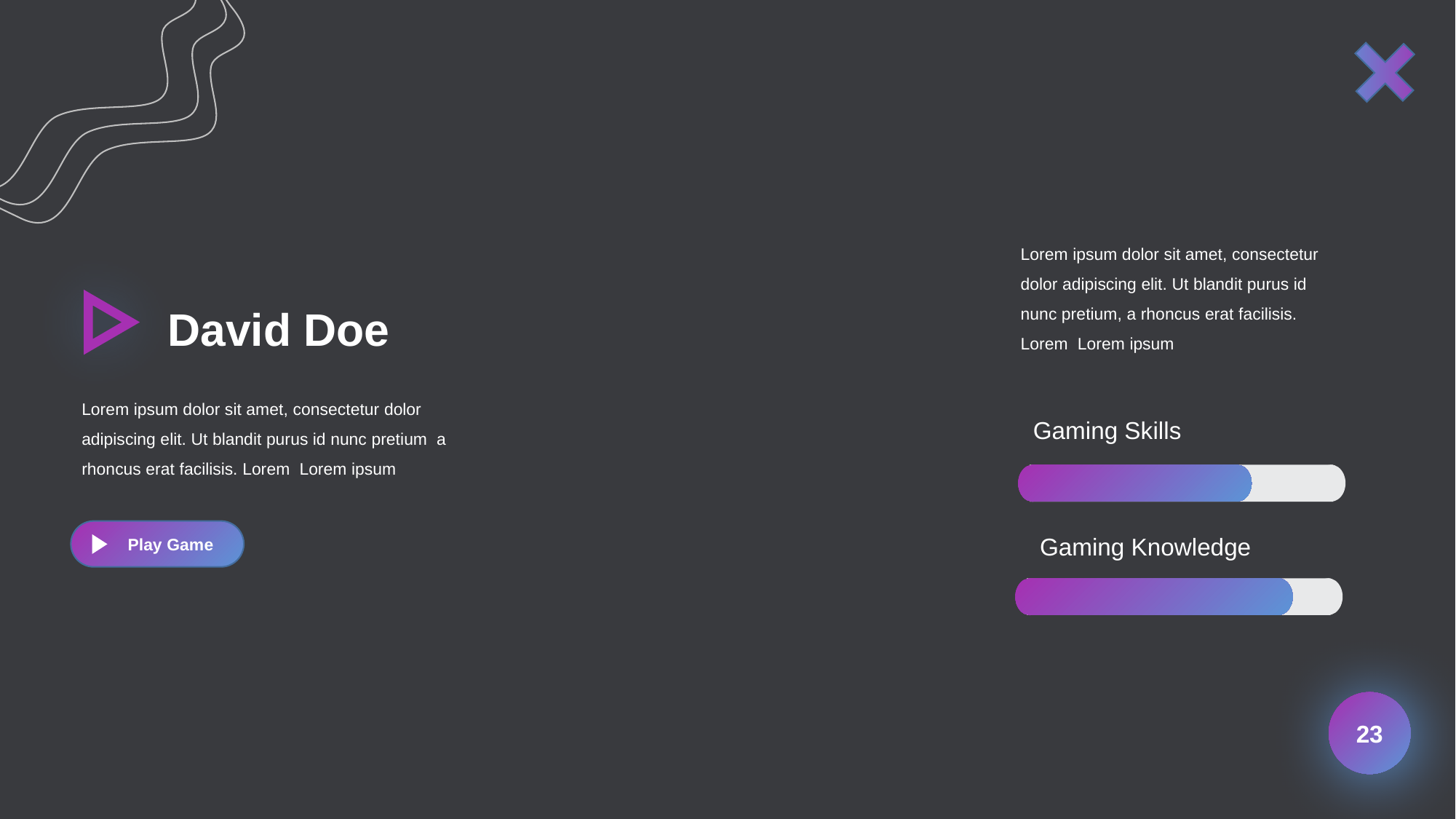

Lorem ipsum dolor sit amet, consectetur dolor adipiscing elit. Ut blandit purus id nunc pretium, a rhoncus erat facilisis. Lorem  Lorem ipsum
David Doe

Lorem ipsum dolor sit amet, consectetur dolor adipiscing elit. Ut blandit purus id nunc pretium  a rhoncus erat facilisis. Lorem  Lorem ipsum

Play Game

Gaming Skills

Gaming Knowledge